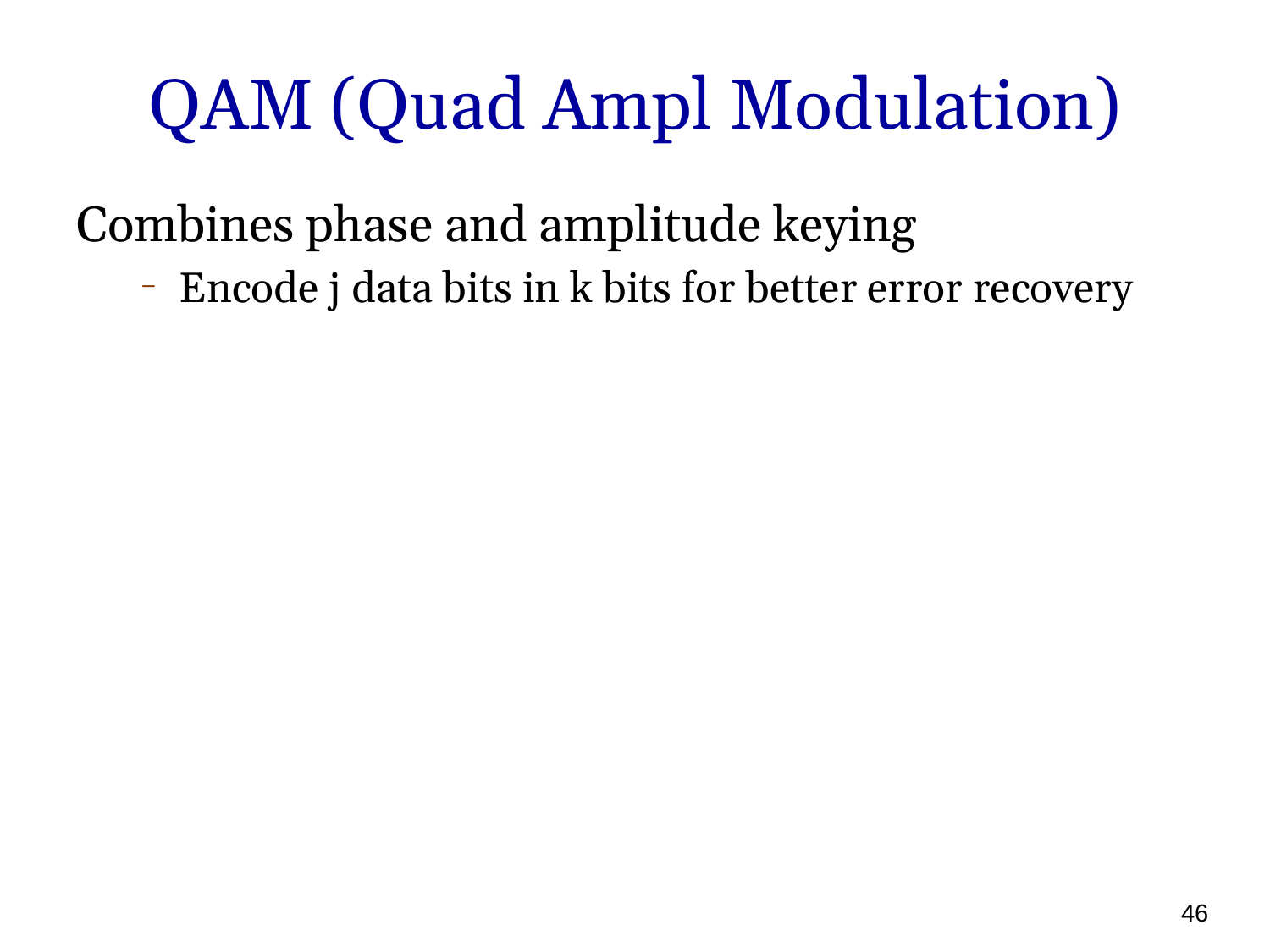

# QAM (Quad Ampl Modulation)
Combines phase and amplitude keying
Encode j data bits in k bits for better error recovery
46